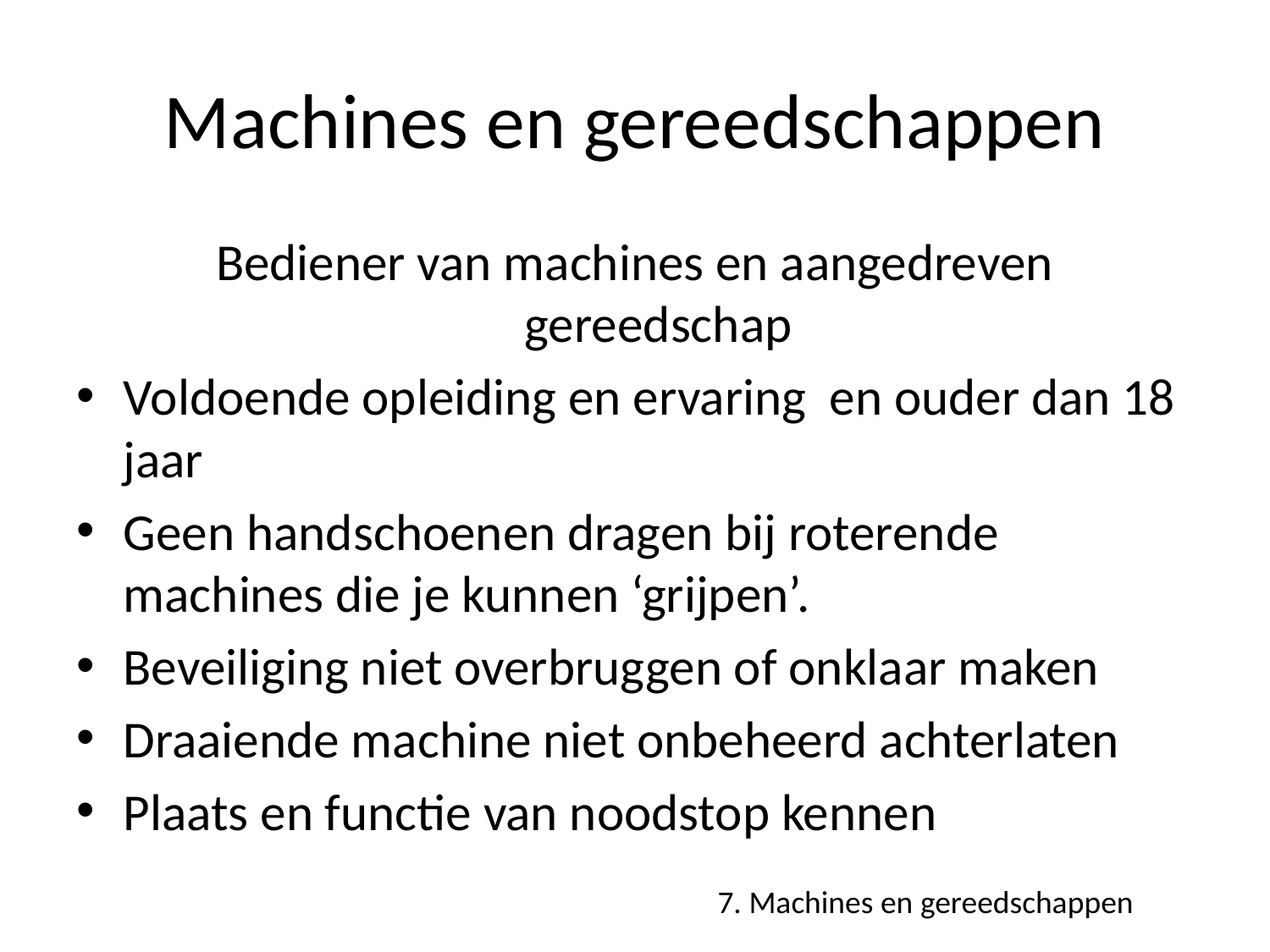

# Machines en gereedschappen
Bediener van machines en aangedreven gereedschap
Voldoende opleiding en ervaring  en ouder dan 18 jaar
Geen handschoenen dragen bij roterende machines die je kunnen ‘grijpen’.
Beveiliging niet overbruggen of onklaar maken
Draaiende machine niet onbeheerd achterlaten
Plaats en functie van noodstop kennen
7. Machines en gereedschappen